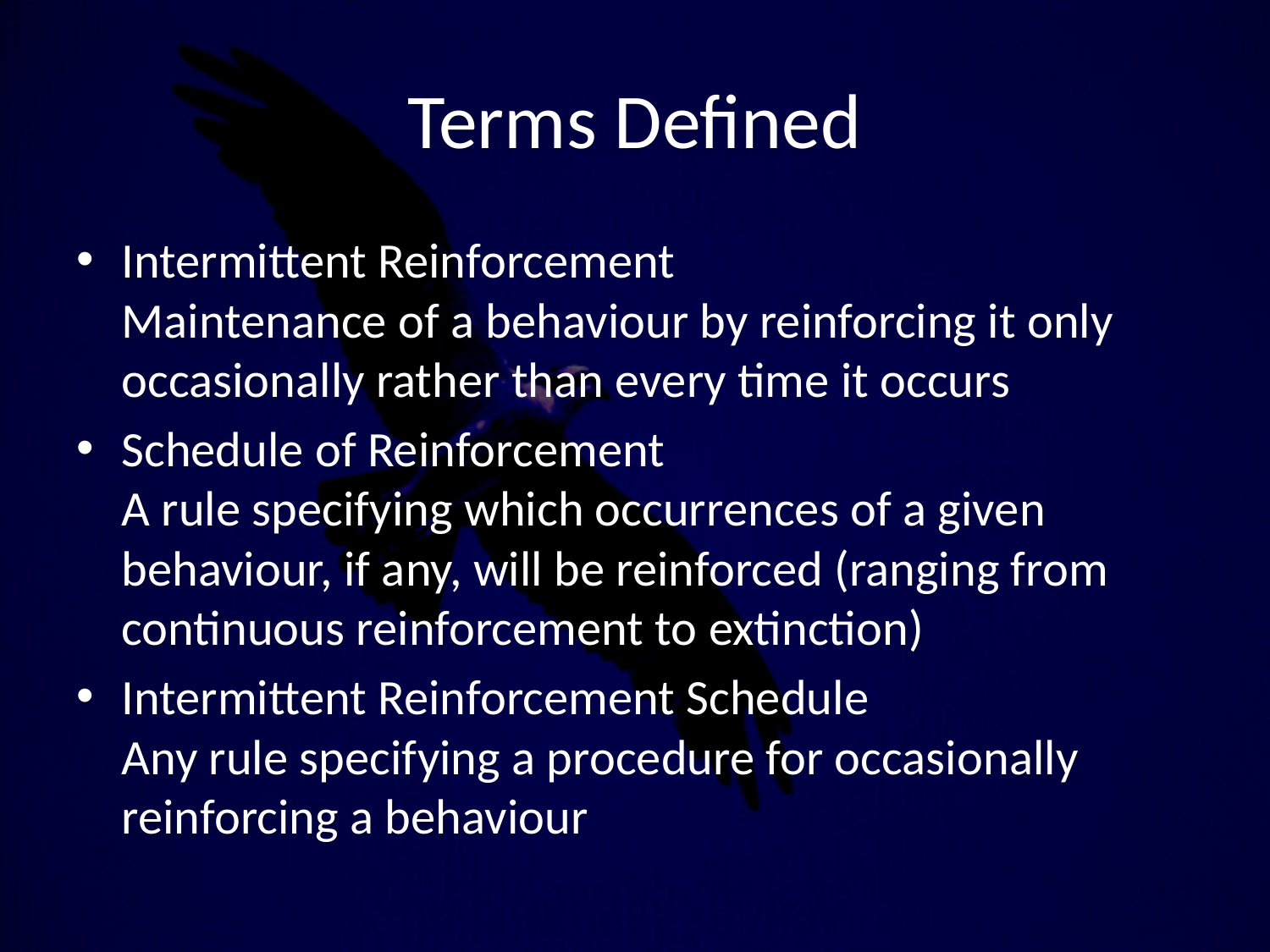

# Terms Defined
Intermittent Reinforcement
Maintenance of a behaviour by reinforcing it only occasionally rather than every time it occurs
Schedule of Reinforcement
A rule specifying which occurrences of a given behaviour, if any, will be reinforced (ranging from continuous reinforcement to extinction)
Intermittent Reinforcement Schedule
Any rule specifying a procedure for occasionally reinforcing a behaviour